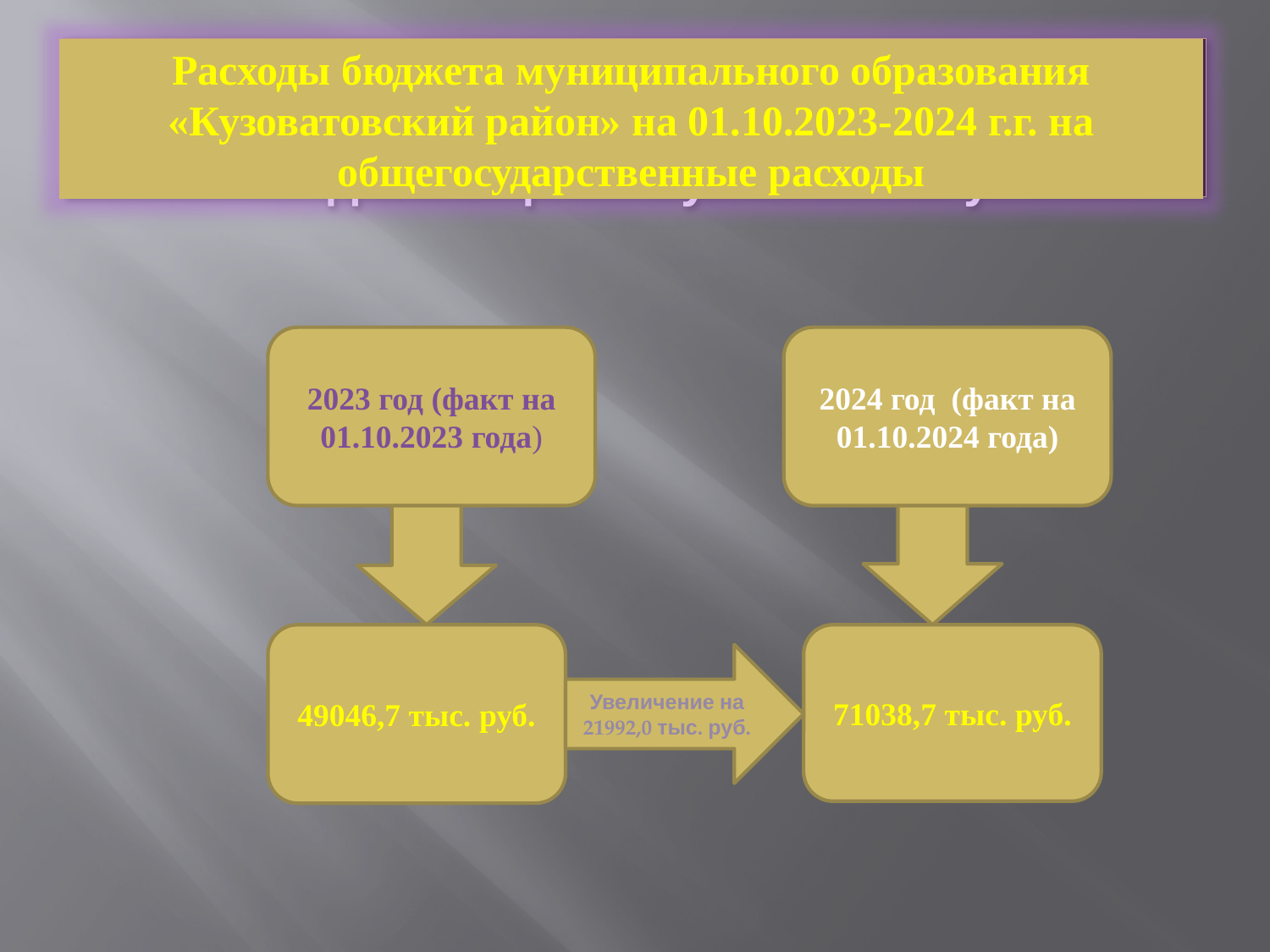

# Расходы бюджета муниципального образования «Кузоватовский район» на 2014 год на социальную политику
Расходы бюджета муниципального образования «Кузоватовский район» на 01.10.2023-2024 г.г. на общегосударственные расходы
2023 год (факт на 01.10.2023 года)
2024 год  (факт на 01.10.2024 года)

49046,7 тыс. руб.
71038,7 тыс. руб.
Увеличение на 21992,0 тыс. руб.